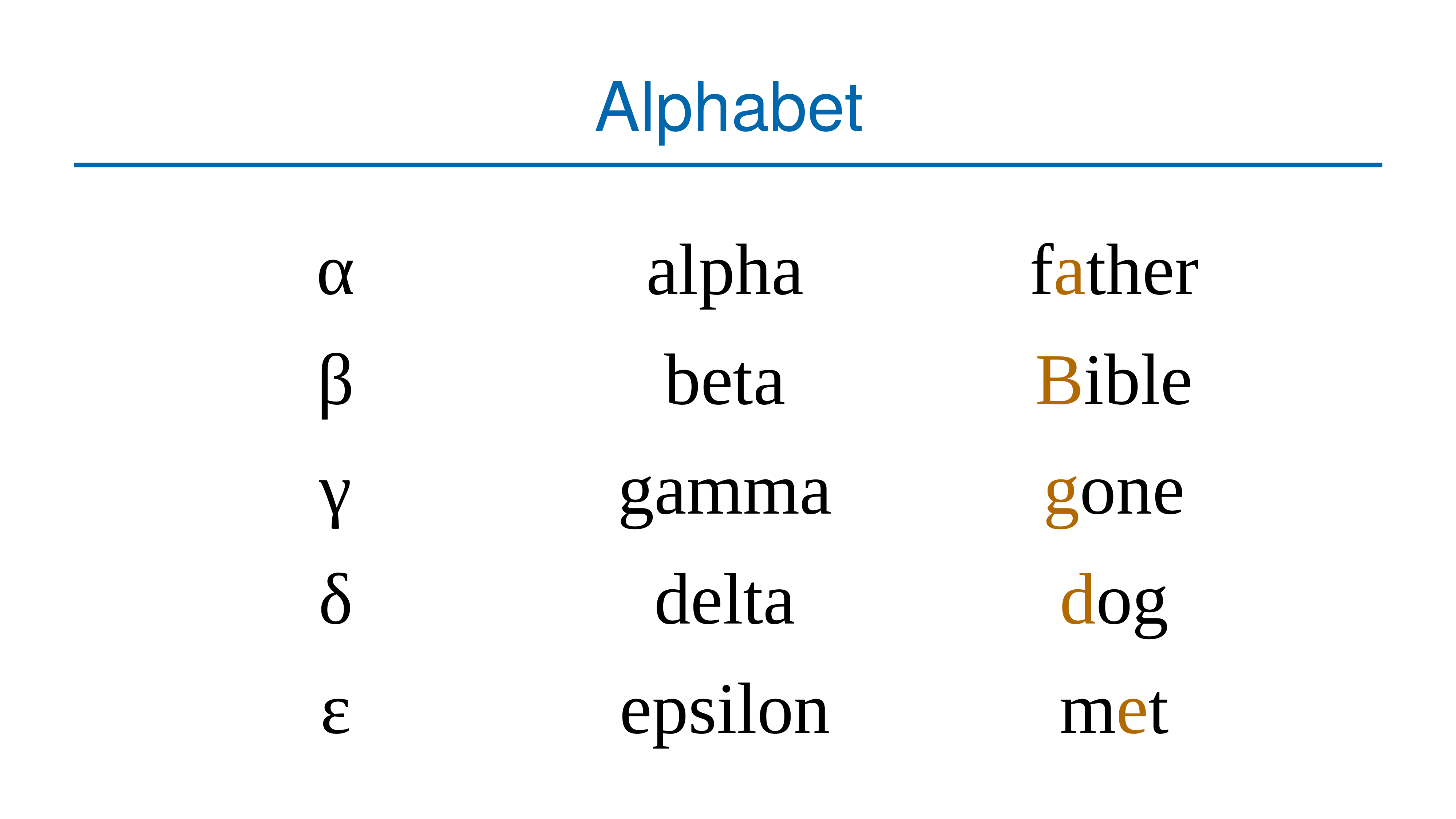

# Alphabet
| α | alpha | father |
| --- | --- | --- |
| β | beta | Bible |
| γ | gamma | gone |
| δ | delta | dog |
| ε | epsilon | met |